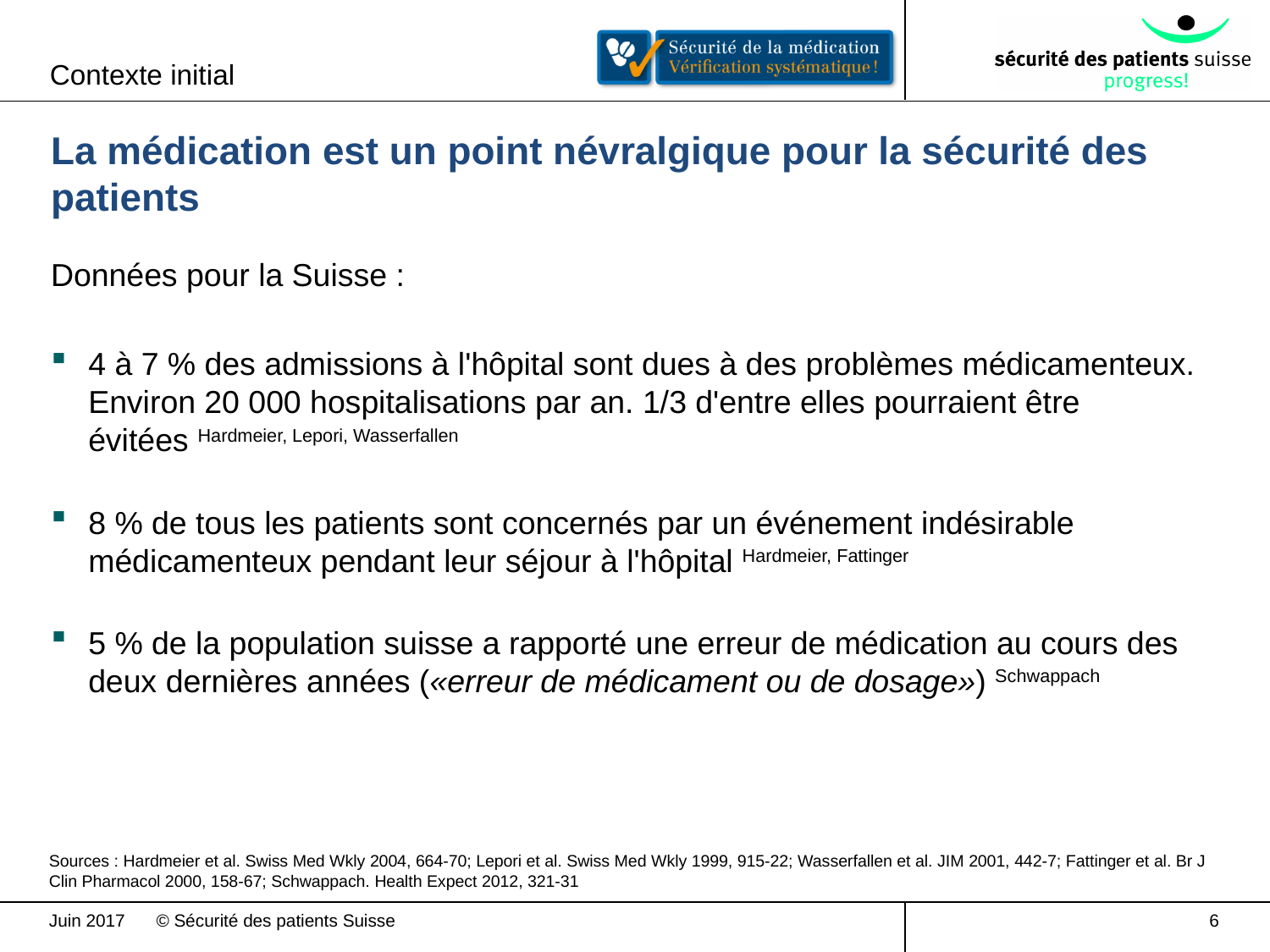

Contexte initial
La médication est un point névralgique pour la sécurité des patients

Données pour la Suisse :

4 à 7 % des admissions à l'hôpital sont dues à des problèmes médicamenteux. Environ 20 000 hospitalisations par an. 1/3 d'entre elles pourraient être
évitées Hardmeier, Lepori, Wasserfallen

8 % de tous les patients sont concernés par un événement indésirable médicamenteux pendant leur séjour à l'hôpital Hardmeier, Fattinger

5 % de la population suisse a rapporté une erreur de médication au cours des deux dernières années («erreur de médicament ou de dosage») Schwappach

Sources : Hardmeier et al. Swiss Med Wkly 2004, 664-70; Lepori et al. Swiss Med Wkly 1999, 915-22; Wasserfallen et al. JIM 2001, 442-7; Fattinger et al. Br J Clin Pharmacol 2000, 158-67; Schwappach. Health Expect 2012, 321-31

Juin 2017
6